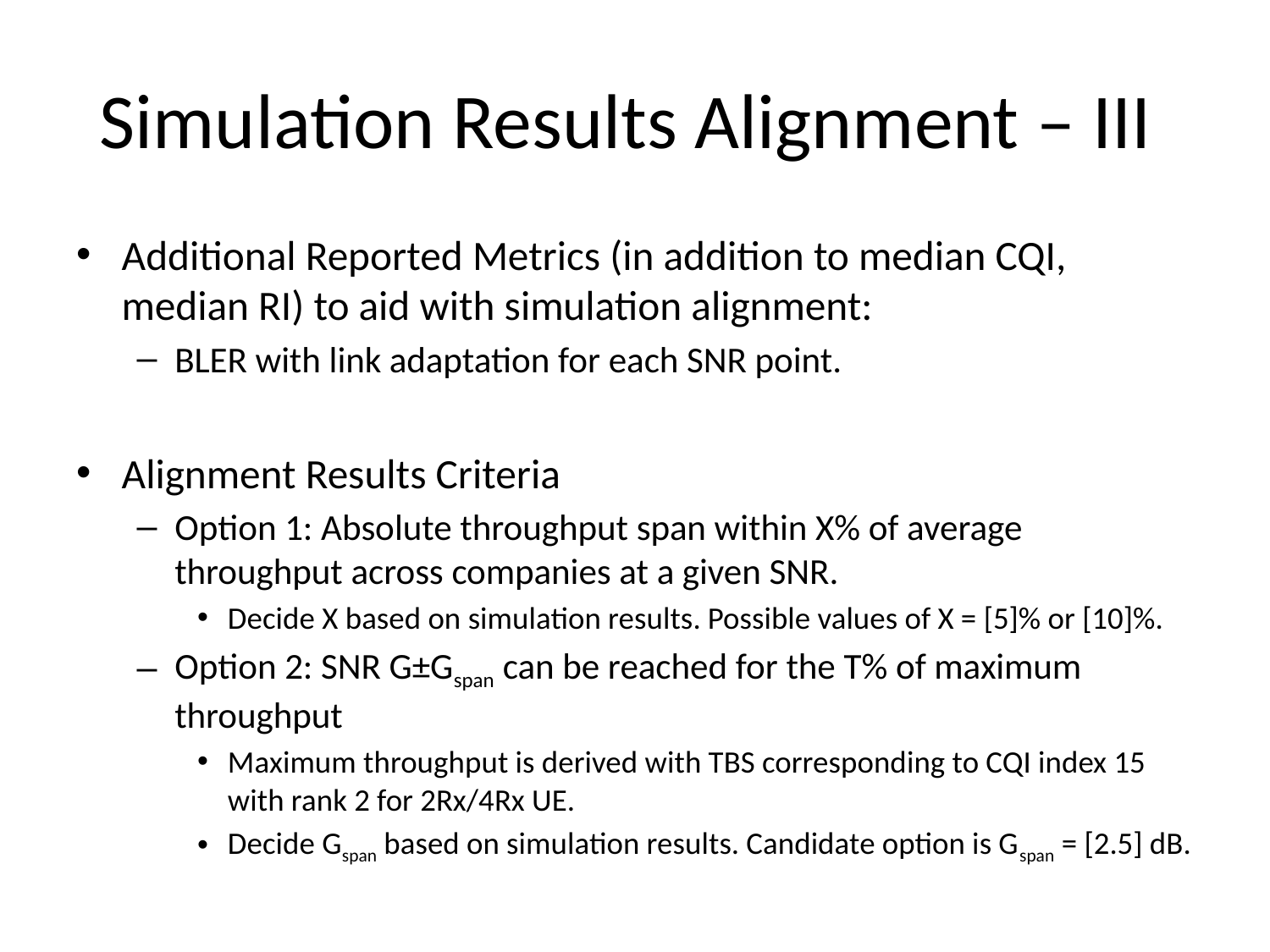

# Simulation Results Alignment – III
Additional Reported Metrics (in addition to median CQI, median RI) to aid with simulation alignment:
BLER with link adaptation for each SNR point.

Alignment Results Criteria
Option 1: Absolute throughput span within X% of average throughput across companies at a given SNR.
Decide X based on simulation results. Possible values of X = [5]% or [10]%.
Option 2: SNR G±Gspan can be reached for the T% of maximum throughput
Maximum throughput is derived with TBS corresponding to CQI index 15 with rank 2 for 2Rx/4Rx UE.
Decide Gspan based on simulation results. Candidate option is Gspan = [2.5] dB.